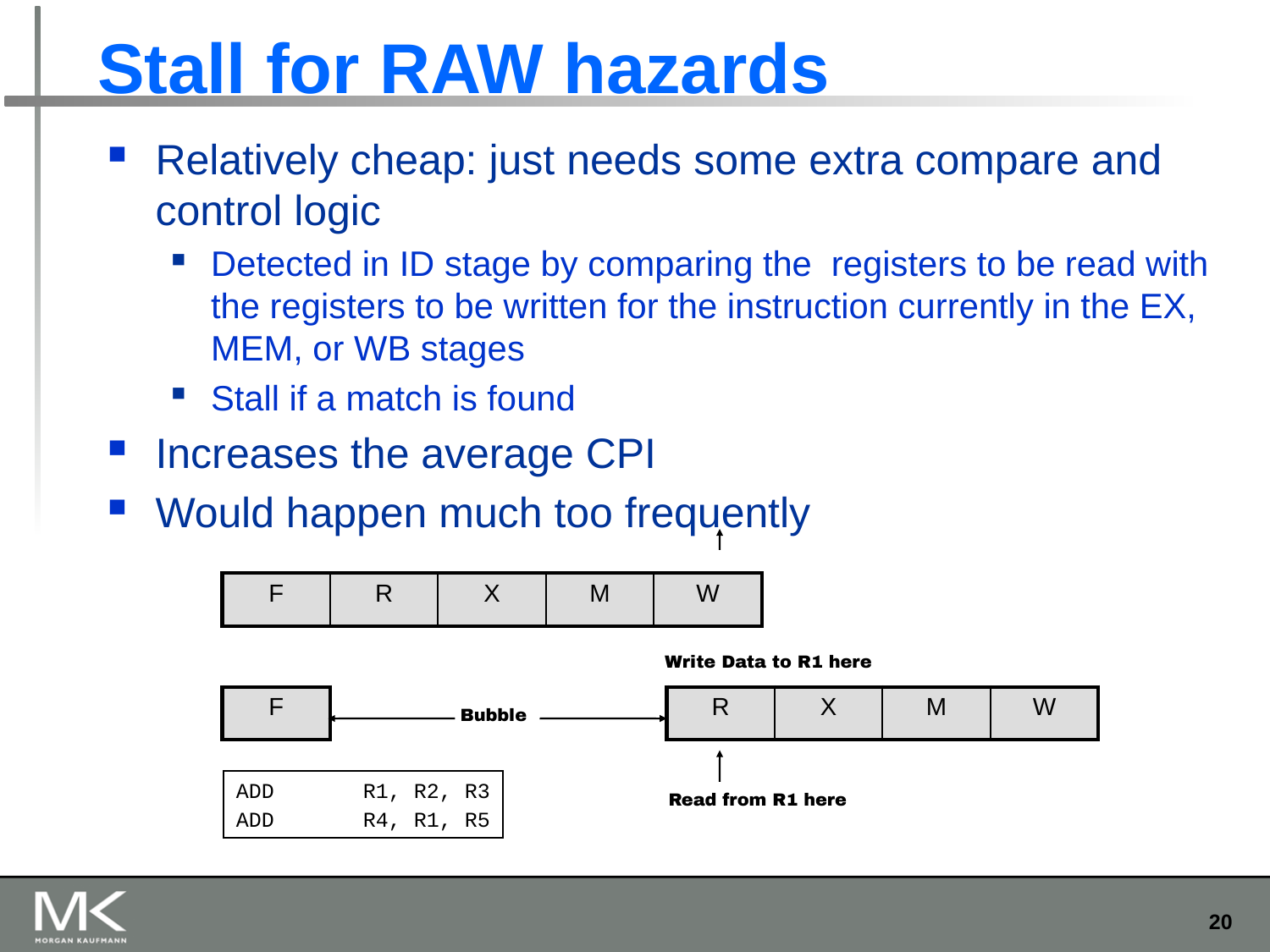

# Stall for RAW hazards
Relatively cheap: just needs some extra compare and control logic
Detected in ID stage by comparing the  registers to be read with the registers to be written for the instruction currently in the EX, MEM, or WB stages
Stall if a match is found
Increases the average CPI
Would happen much too frequently

| F | R | X | M | W |
| --- | --- | --- | --- | --- |
Write Data to R1 here
| F |
| --- |
| R | X | M | W |
| --- | --- | --- | --- |
Bubble

ADD	R1, R2, R3
ADD	R4, R1, R5
Read from R1 here